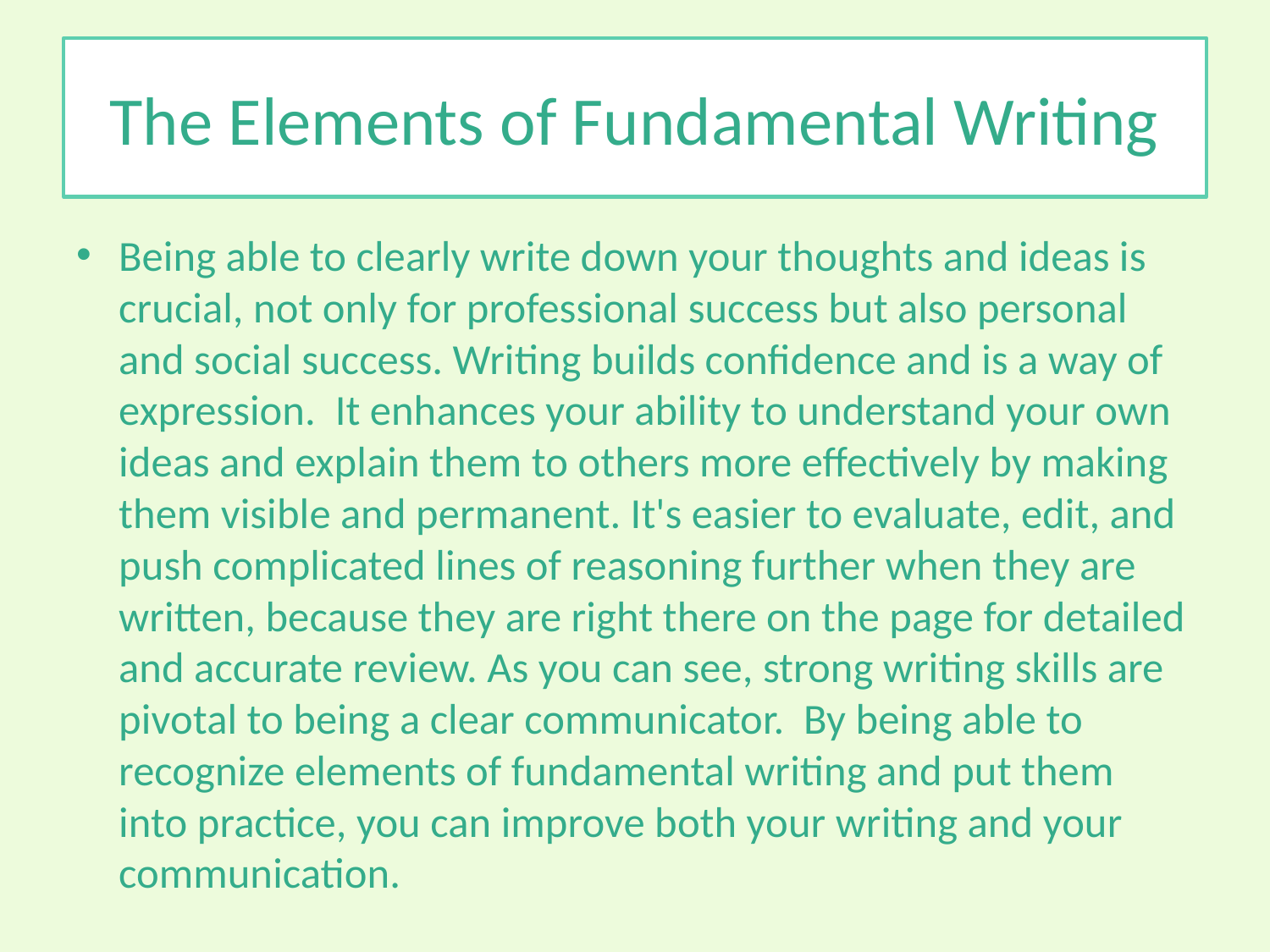

# The Elements of Fundamental Writing
Being able to clearly write down your thoughts and ideas is crucial, not only for professional success but also personal and social success. Writing builds confidence and is a way of expression.  It enhances your ability to understand your own ideas and explain them to others more effectively by making them visible and permanent. It's easier to evaluate, edit, and push complicated lines of reasoning further when they are written, because they are right there on the page for detailed and accurate review. As you can see, strong writing skills are pivotal to being a clear communicator.  By being able to recognize elements of fundamental writing and put them into practice, you can improve both your writing and your communication.